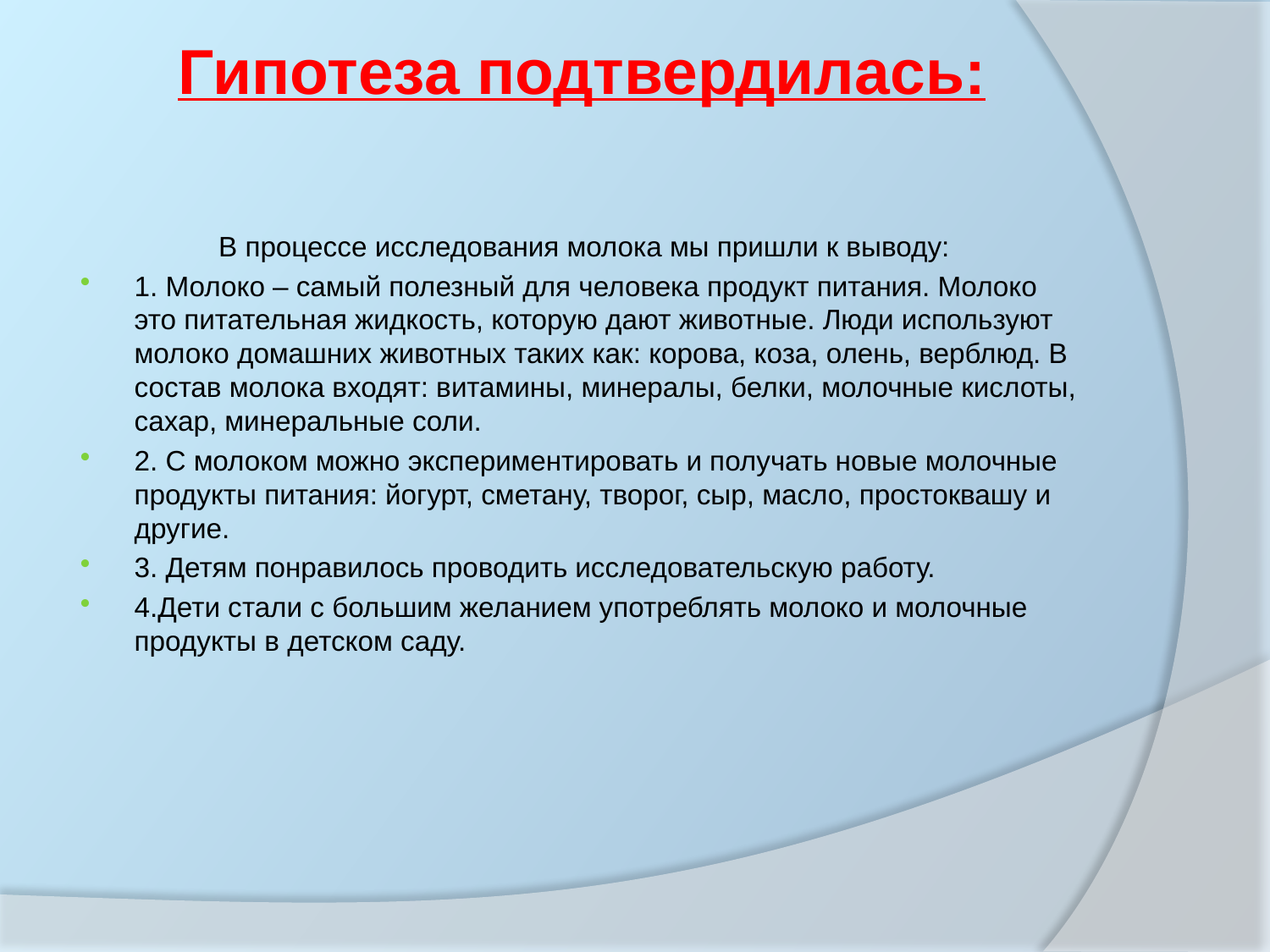

# Гипотеза подтвердилась:
В процессе исследования молока мы пришли к выводу:
1. Молоко – самый полезный для человека продукт питания. Молоко это питательная жидкость, которую дают животные. Люди используют молоко домашних животных таких как: корова, коза, олень, верблюд. В состав молока входят: витамины, минералы, белки, молочные кислоты, сахар, минеральные соли.
2. С молоком можно экспериментировать и получать новые молочные продукты питания: йогурт, сметану, творог, сыр, масло, простоквашу и другие.
3. Детям понравилось проводить исследовательскую работу.
4.Дети стали с большим желанием употреблять молоко и молочные продукты в детском саду.